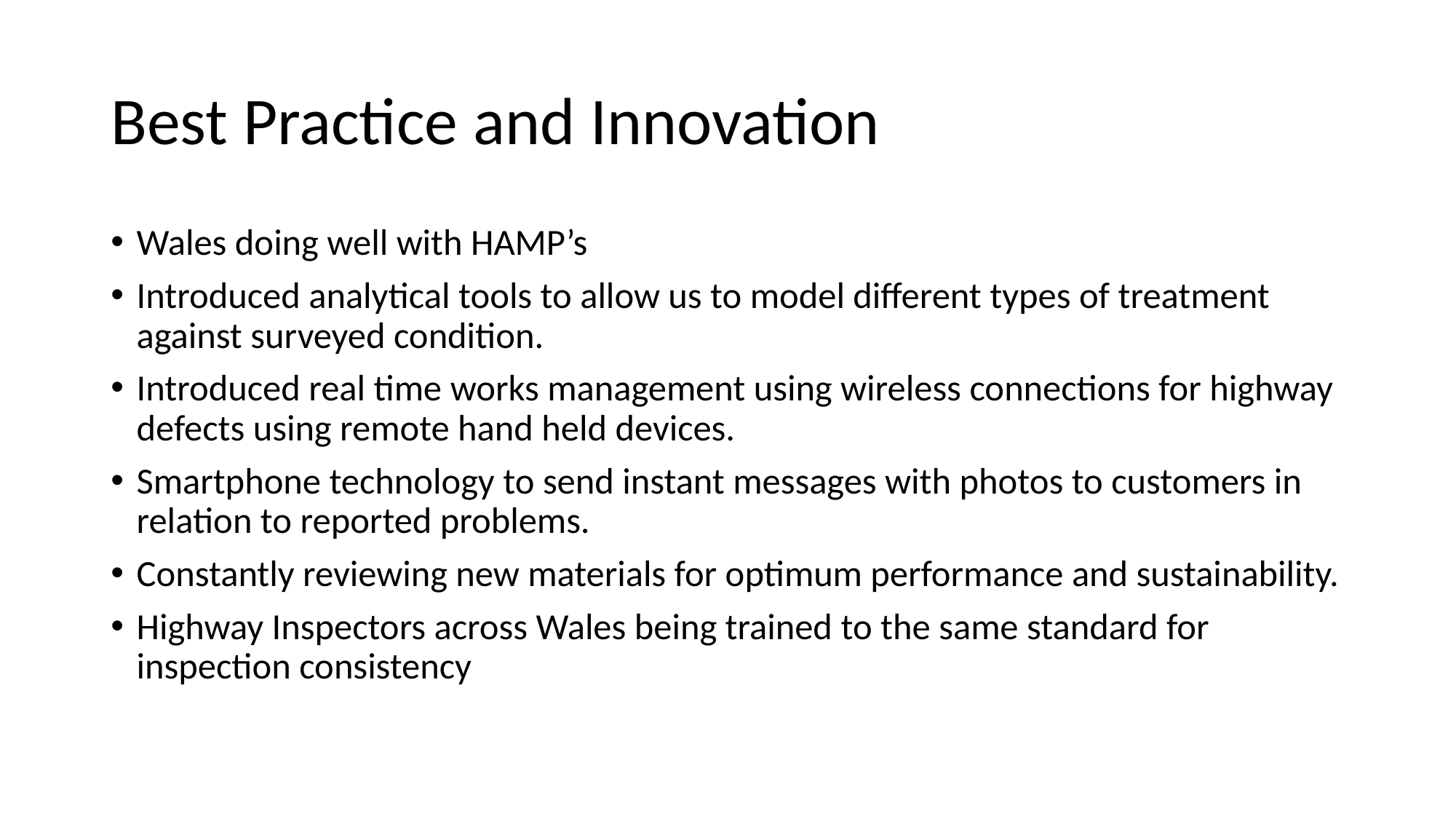

# Best Practice and Innovation
Wales doing well with HAMP’s
Introduced analytical tools to allow us to model different types of treatment against surveyed condition.
Introduced real time works management using wireless connections for highway defects using remote hand held devices.
Smartphone technology to send instant messages with photos to customers in relation to reported problems.
Constantly reviewing new materials for optimum performance and sustainability.
Highway Inspectors across Wales being trained to the same standard for inspection consistency